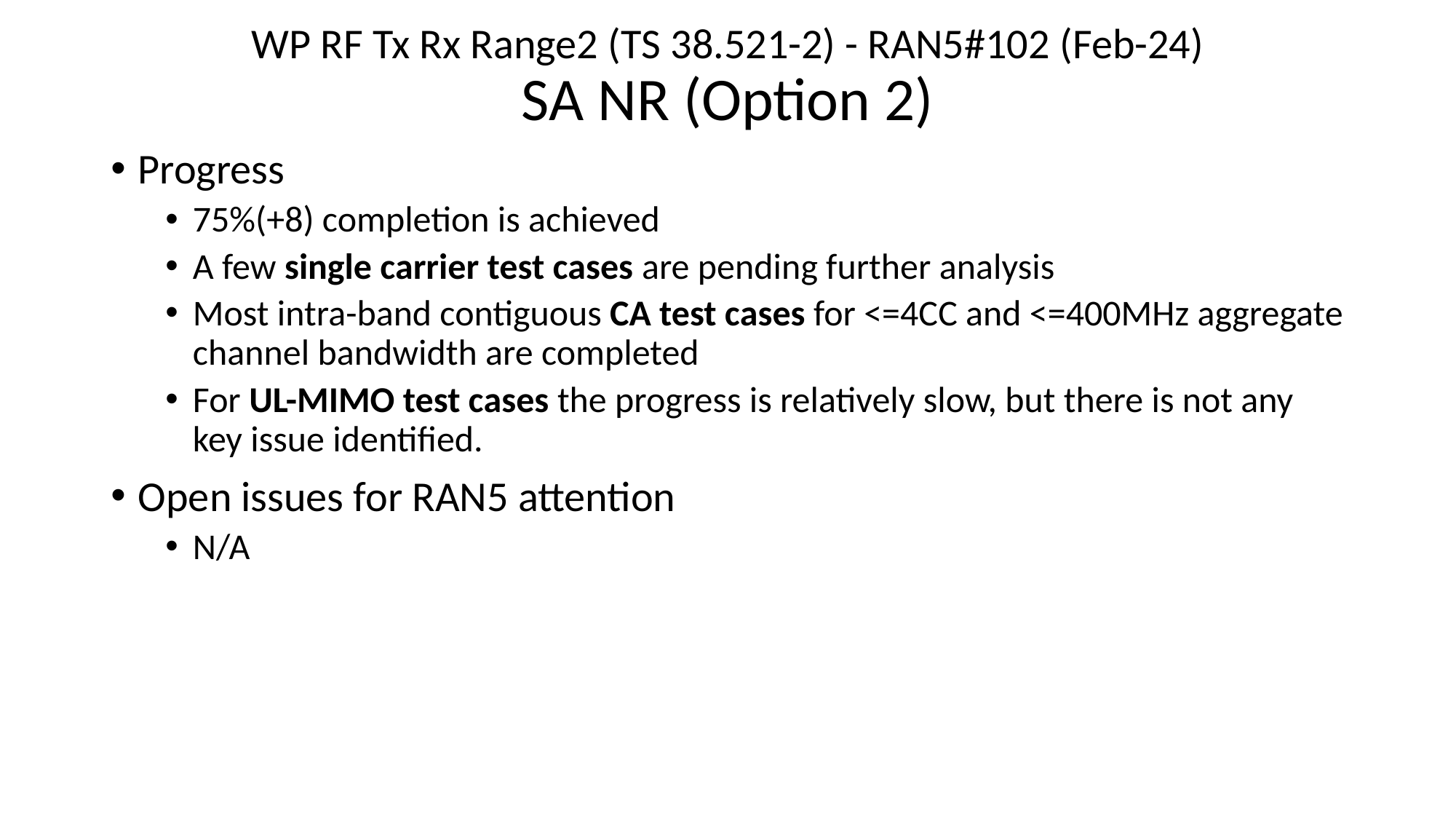

# WP RF Tx Rx Range2 (TS 38.521-2) - RAN5#102 (Feb-24) SA NR (Option 2)
Progress
75%(+8) completion is achieved
A few single carrier test cases are pending further analysis
Most intra-band contiguous CA test cases for <=4CC and <=400MHz aggregate channel bandwidth are completed
For UL-MIMO test cases the progress is relatively slow, but there is not any key issue identified.
Open issues for RAN5 attention
N/A